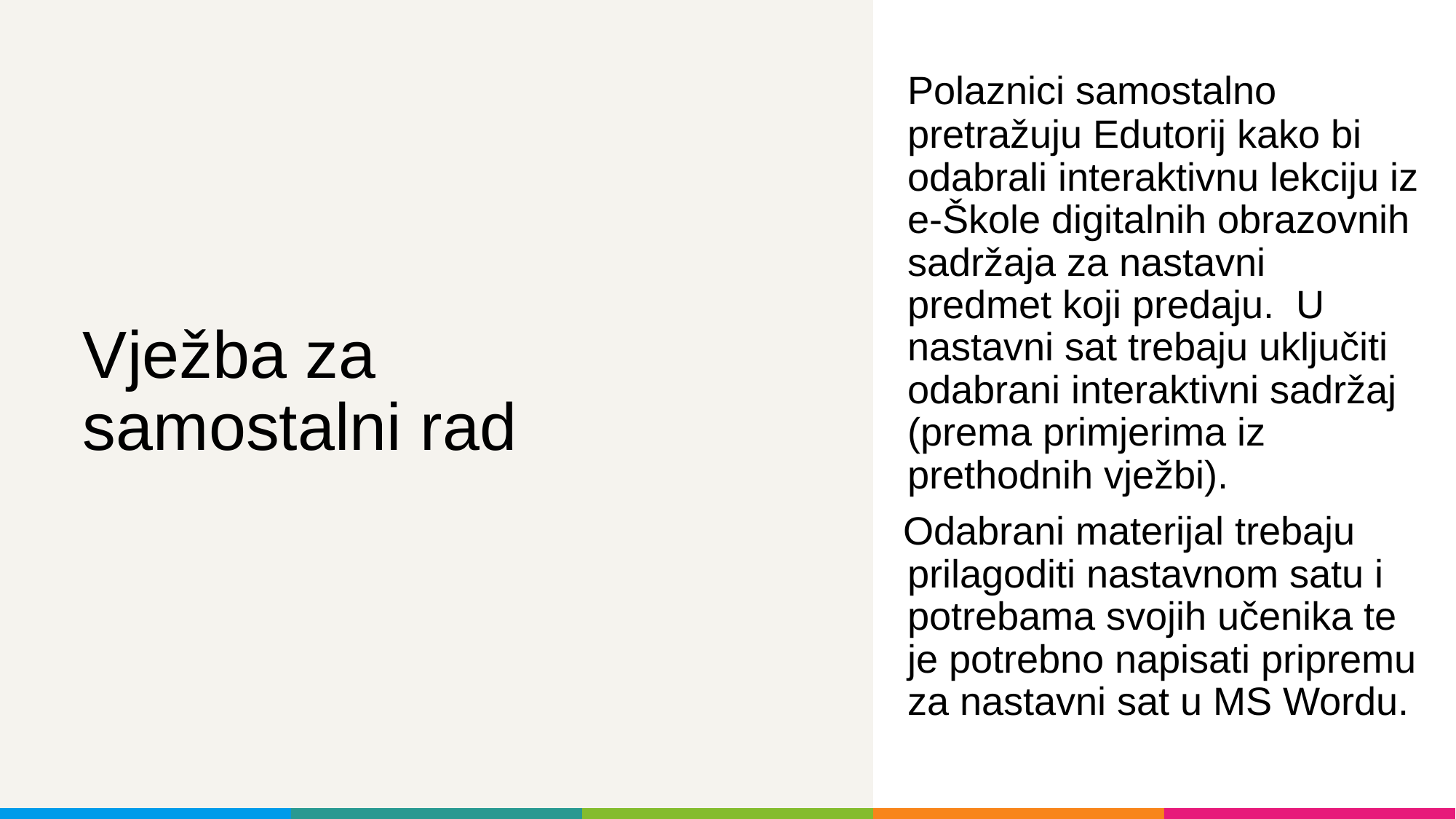

Polaznici samostalno pretražuju Edutorij kako bi odabrali interaktivnu lekciju iz e-Škole digitalnih obrazovnih sadržaja za nastavni predmet koji predaju.  U nastavni sat trebaju uključiti odabrani interaktivni sadržaj (prema primjerima iz prethodnih vježbi).
Odabrani materijal trebaju prilagoditi nastavnom satu i potrebama svojih učenika te je potrebno napisati pripremu za nastavni sat u MS Wordu.
# Vježba za samostalni rad